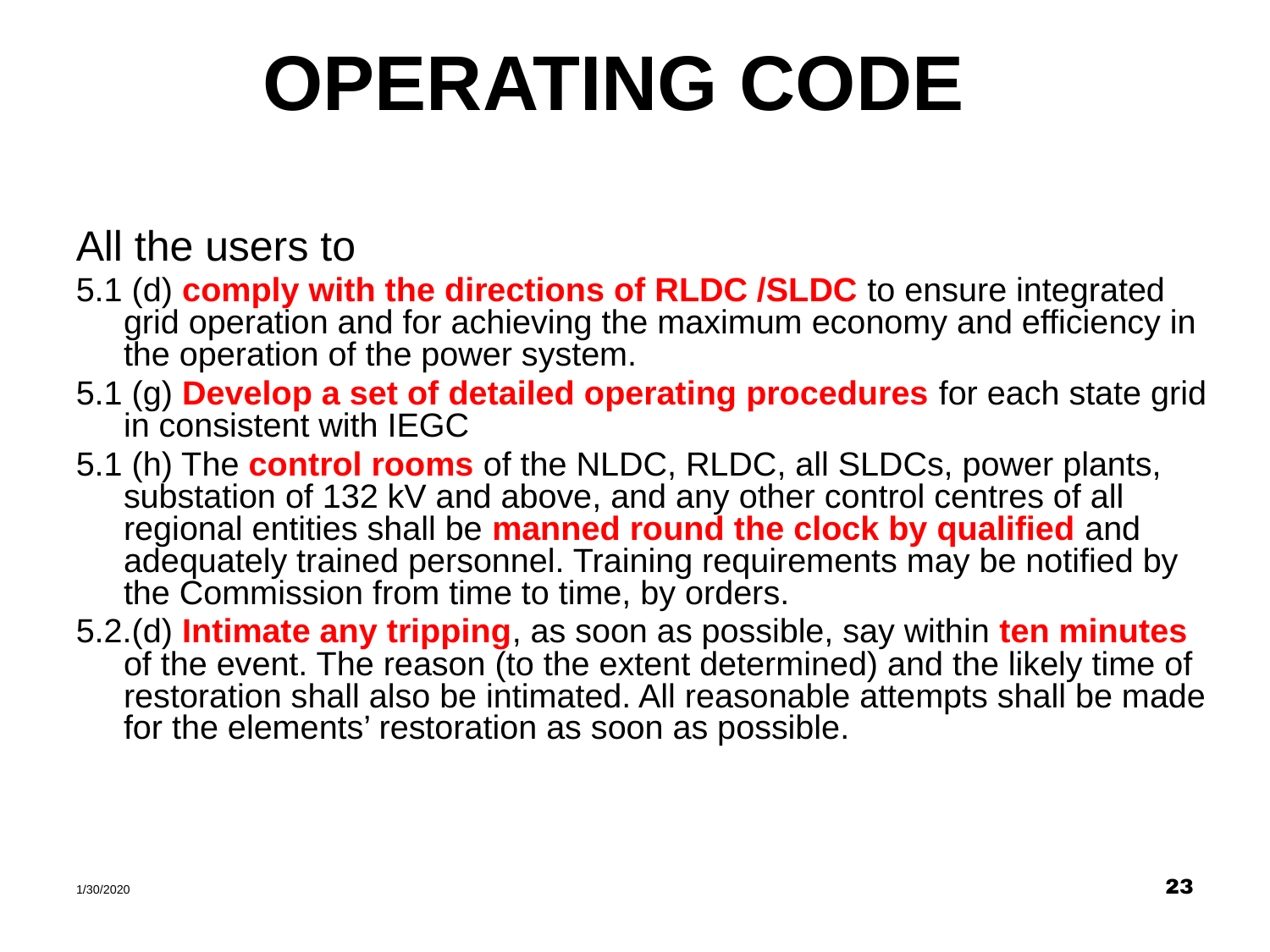

# OPERATING CODE
All the users to
5.1 (d) comply with the directions of RLDC /SLDC to ensure integrated grid operation and for achieving the maximum economy and efficiency in the operation of the power system.
5.1 (g) Develop a set of detailed operating procedures for each state grid in consistent with IEGC
5.1 (h) The control rooms of the NLDC, RLDC, all SLDCs, power plants, substation of 132 kV and above, and any other control centres of all regional entities shall be manned round the clock by qualified and adequately trained personnel. Training requirements may be notified by the Commission from time to time, by orders.
5.2.(d) Intimate any tripping, as soon as possible, say within ten minutes of the event. The reason (to the extent determined) and the likely time of restoration shall also be intimated. All reasonable attempts shall be made for the elements’ restoration as soon as possible.
1/30/2020
23